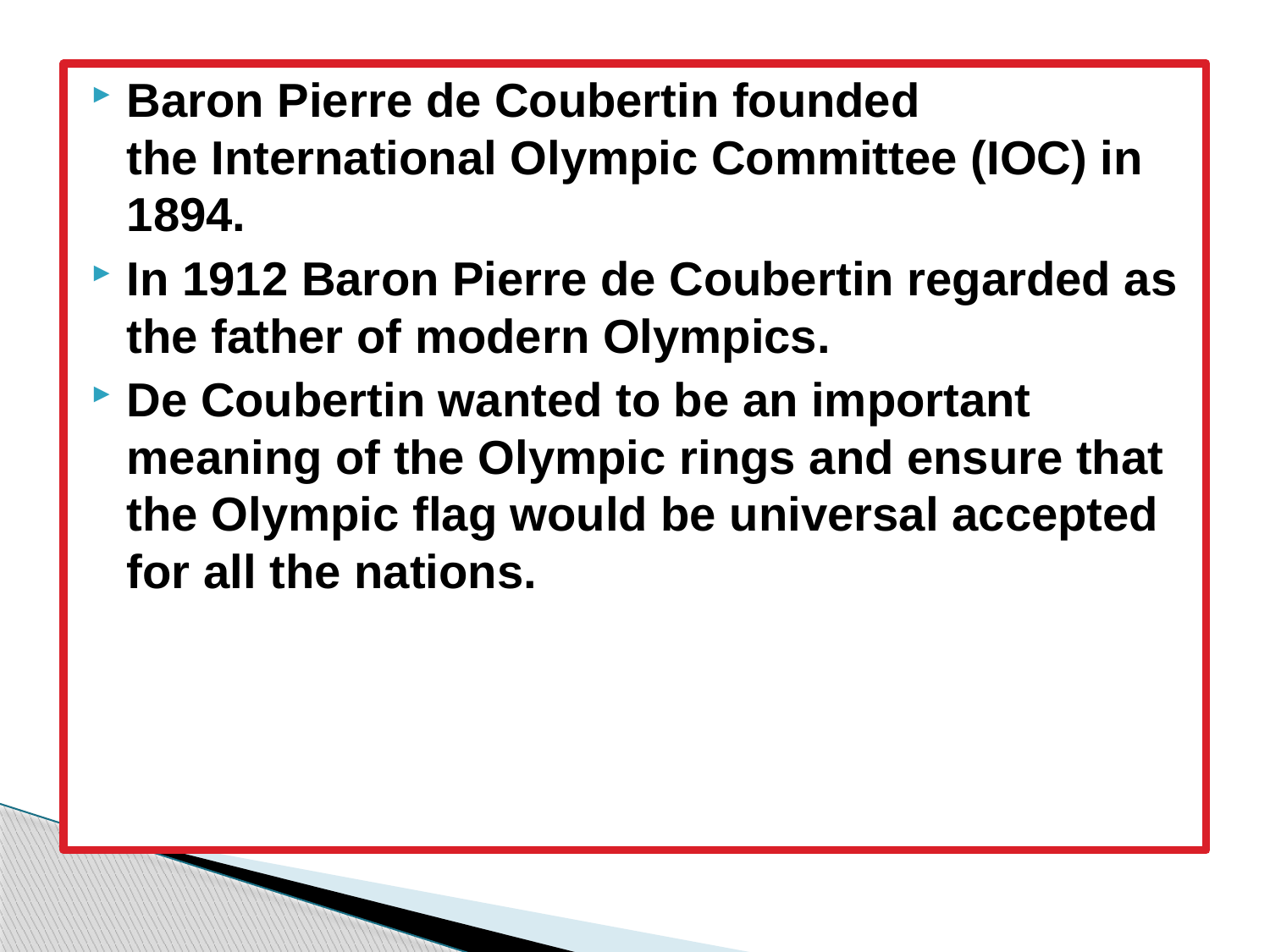

Baron Pierre de Coubertin founded the International Olympic Committee (IOC) in 1894.
In 1912 Baron Pierre de Coubertin regarded as the father of modern Olympics.
De Coubertin wanted to be an important meaning of the Olympic rings and ensure that the Olympic flag would be universal accepted for all the nations.